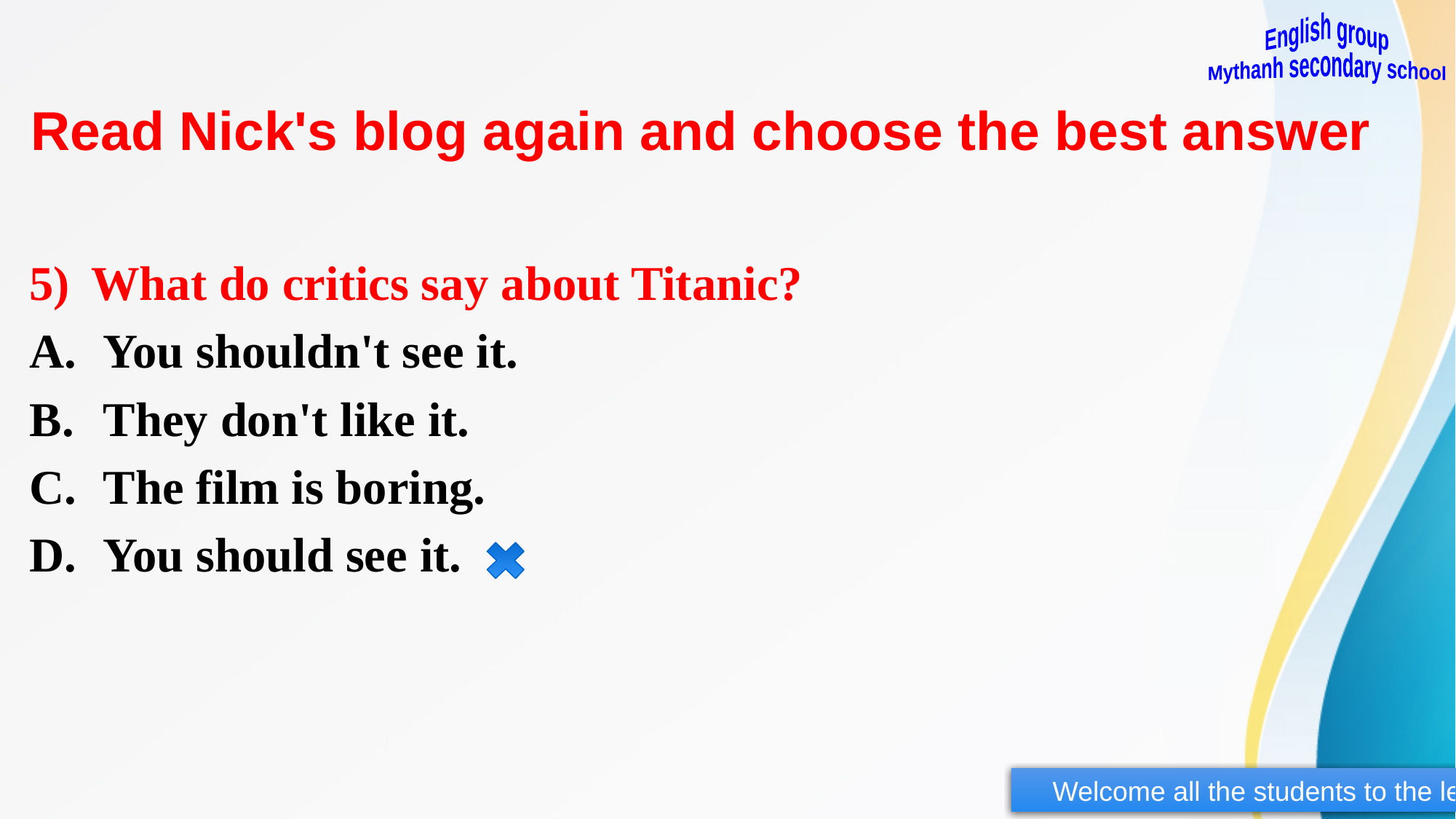

English group
Mythanh secondary school
Read Nick's blog again and choose the best answer
What do critics say about Titanic?
 You shouldn't see it.
 They don't like it.
 The film is boring.
 You should see it.

    Welcome all the students to the lessons of English group - My Thanh Secondary school.